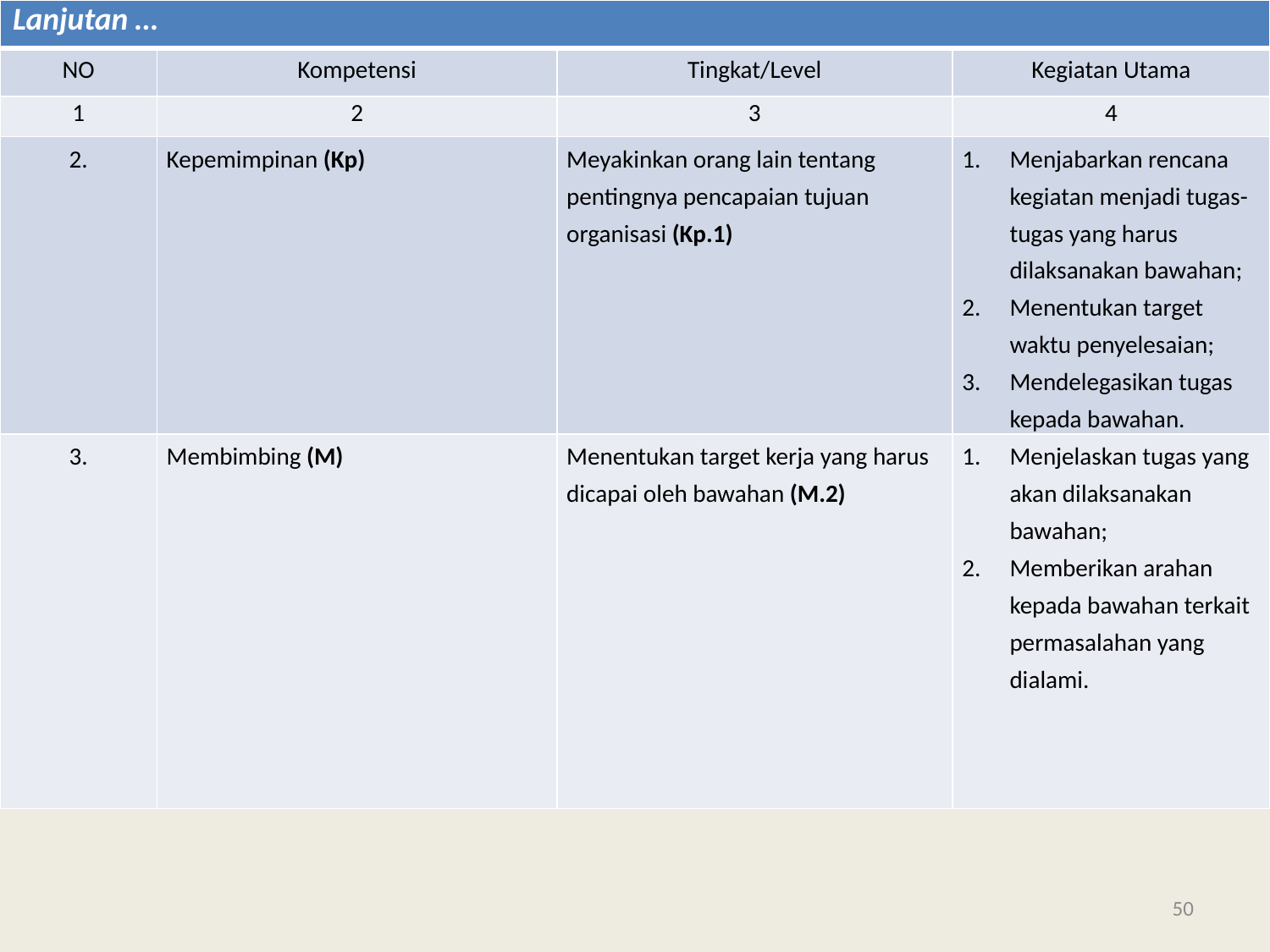

| Lanjutan … |  |  |  |
| --- | --- | --- | --- |
| NO | Kompetensi | Tingkat/Level | Kegiatan Utama |
| 1 | 2 | 3 | 4 |
| 2. | Kepemimpinan (Kp) | Meyakinkan orang lain tentang pentingnya pencapaian tujuan organisasi (Kp.1) | Menjabarkan rencana kegiatan menjadi tugas-tugas yang harus dilaksanakan bawahan; Menentukan target waktu penyelesaian; Mendelegasikan tugas kepada bawahan. |
| 3. | Membimbing (M) | Menentukan target kerja yang harus dicapai oleh bawahan (M.2) | Menjelaskan tugas yang akan dilaksanakan bawahan; Memberikan arahan kepada bawahan terkait permasalahan yang dialami. |
50